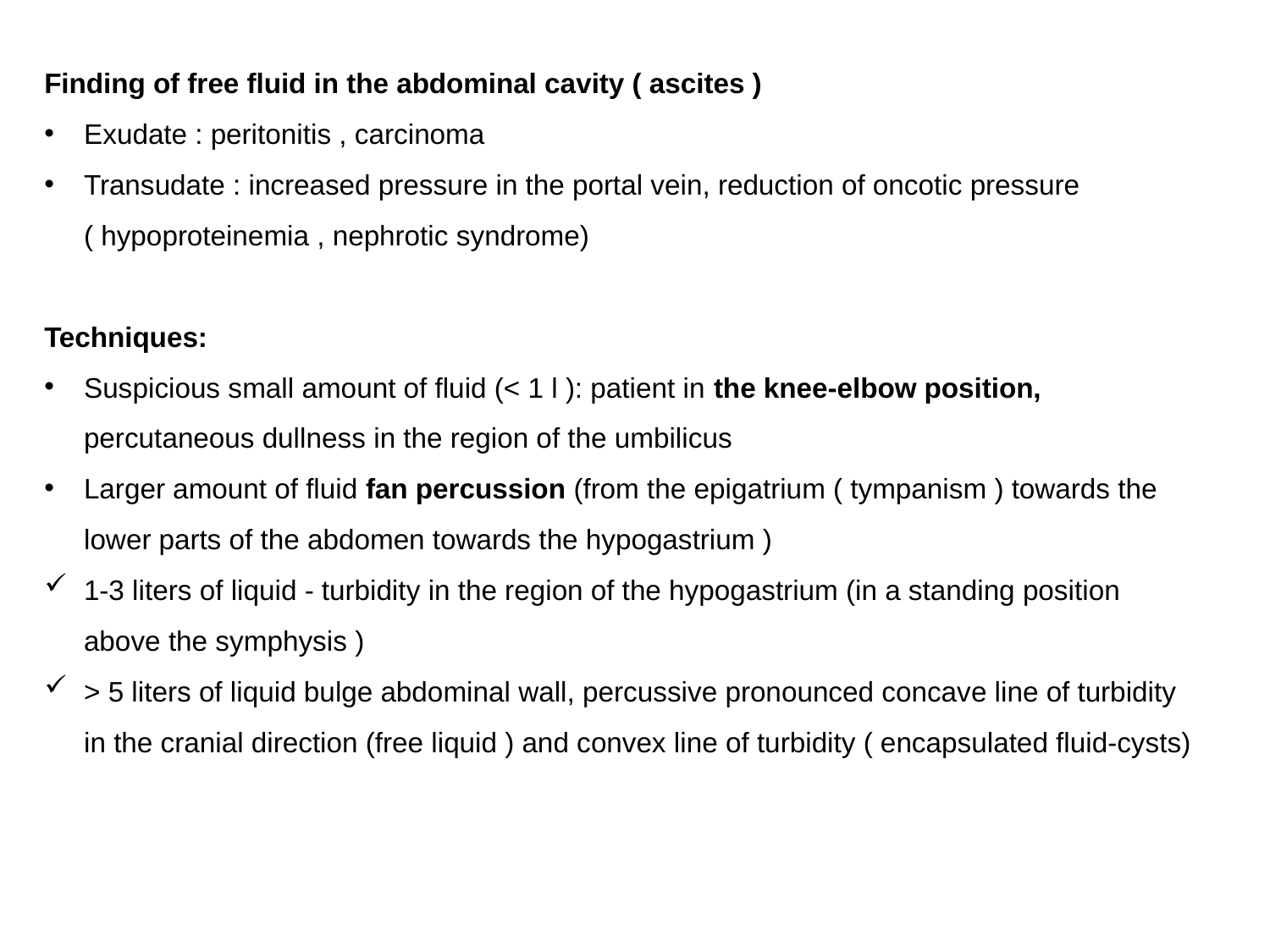

Finding of free fluid in the abdominal cavity ( ascites )
Exudate : peritonitis , carcinoma
Transudate : increased pressure in the portal vein, reduction of oncotic pressure ( hypoproteinemia , nephrotic syndrome)

Techniques:
Suspicious small amount of fluid (< 1 l ): patient in the knee-elbow position, percutaneous dullness in the region of the umbilicus
Larger amount of fluid fan percussion (from the epigatrium ( tympanism ) towards the lower parts of the abdomen towards the hypogastrium )
1-3 liters of liquid - turbidity in the region of the hypogastrium (in a standing position above the symphysis )
> 5 liters of liquid bulge abdominal wall, percussive pronounced concave line of turbidity in the cranial direction (free liquid ) and convex line of turbidity ( encapsulated fluid-cysts)